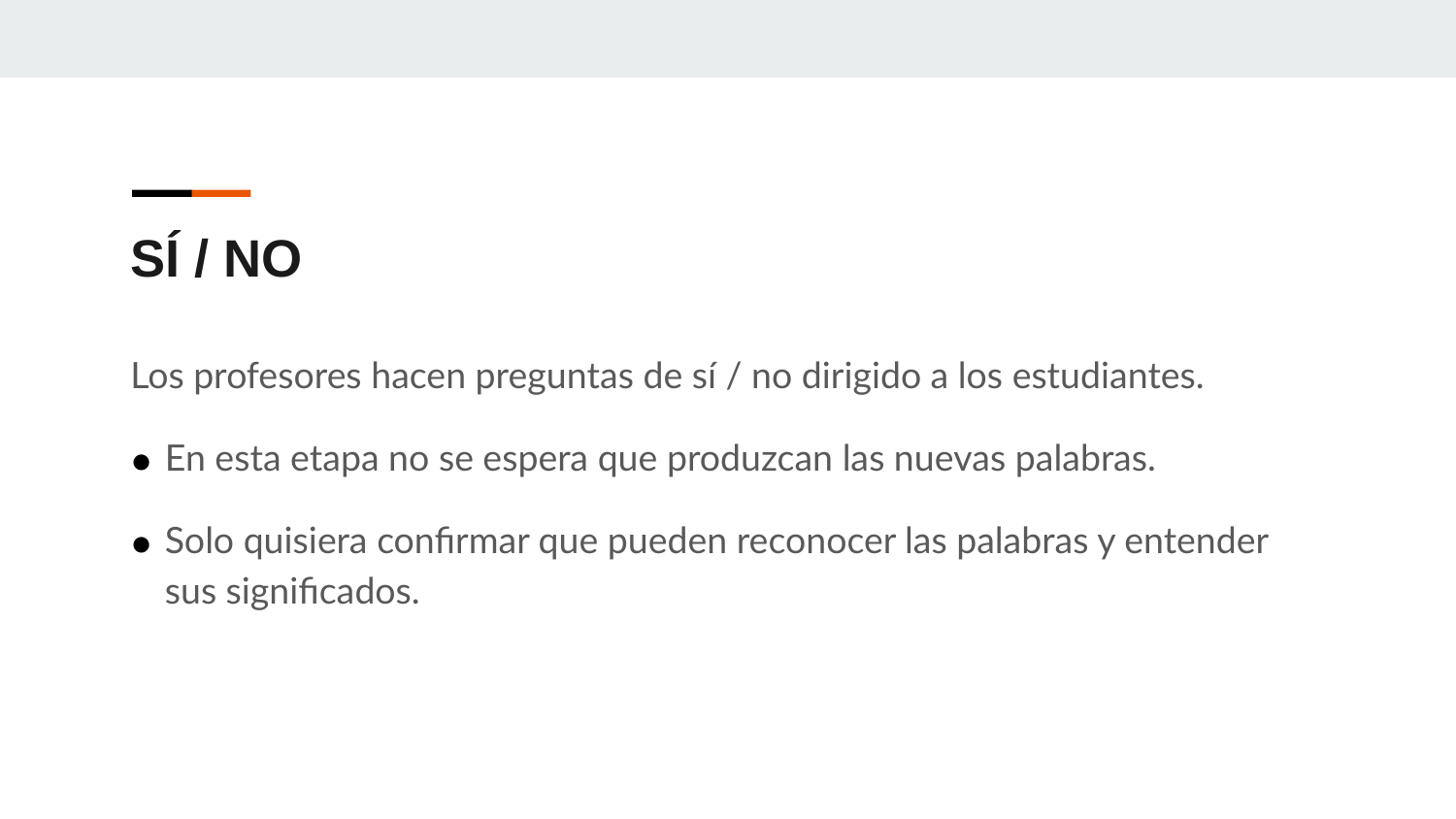

SÍ / NO
Los profesores hacen preguntas de sí / no dirigido a los estudiantes.
En esta etapa no se espera que produzcan las nuevas palabras.
Solo quisiera confirmar que pueden reconocer las palabras y entender sus significados.